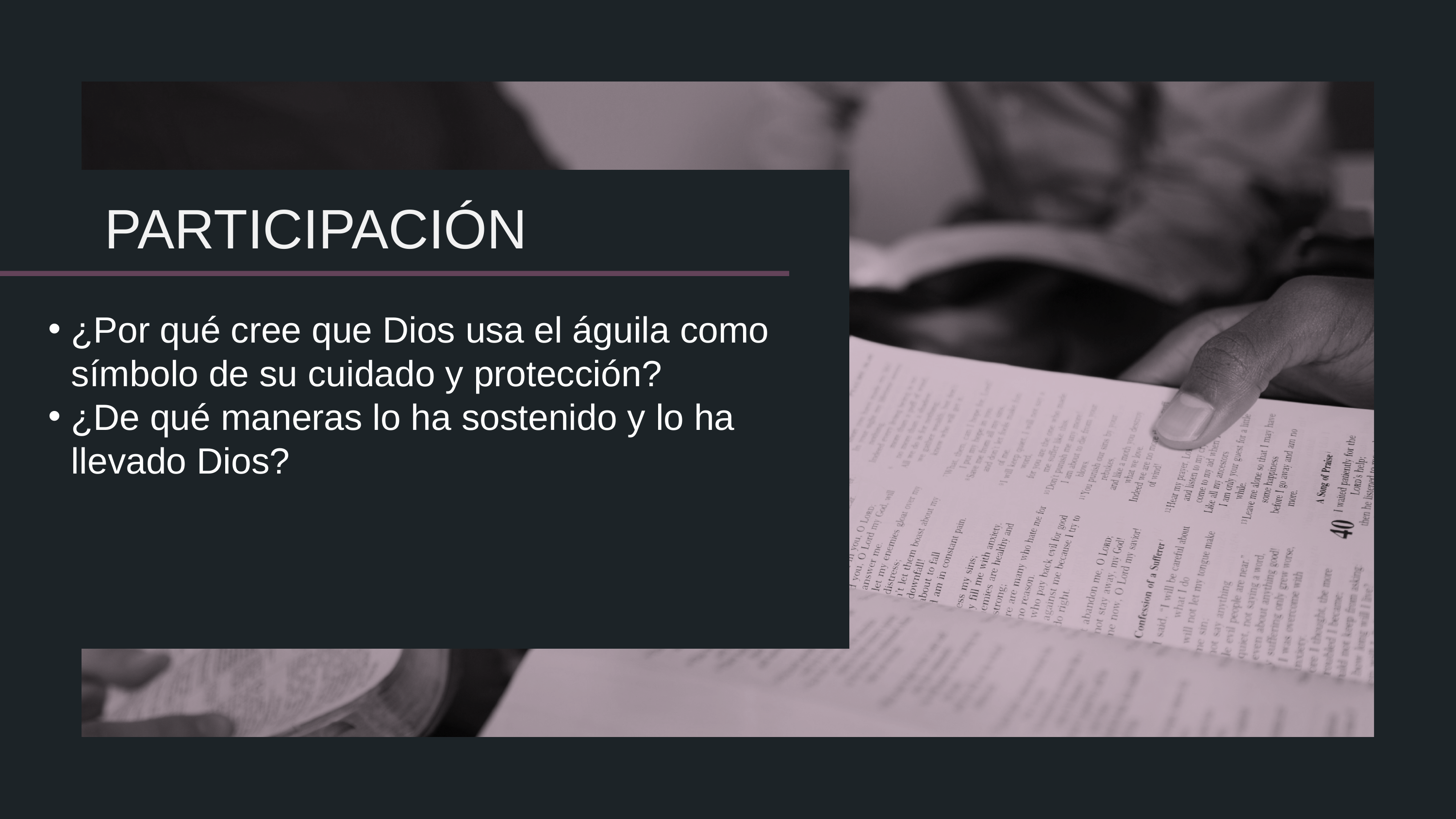

¿Por qué cree que Dios usa el águila como símbolo de su cuidado y protección?
¿De qué maneras lo ha sostenido y lo ha llevado Dios?